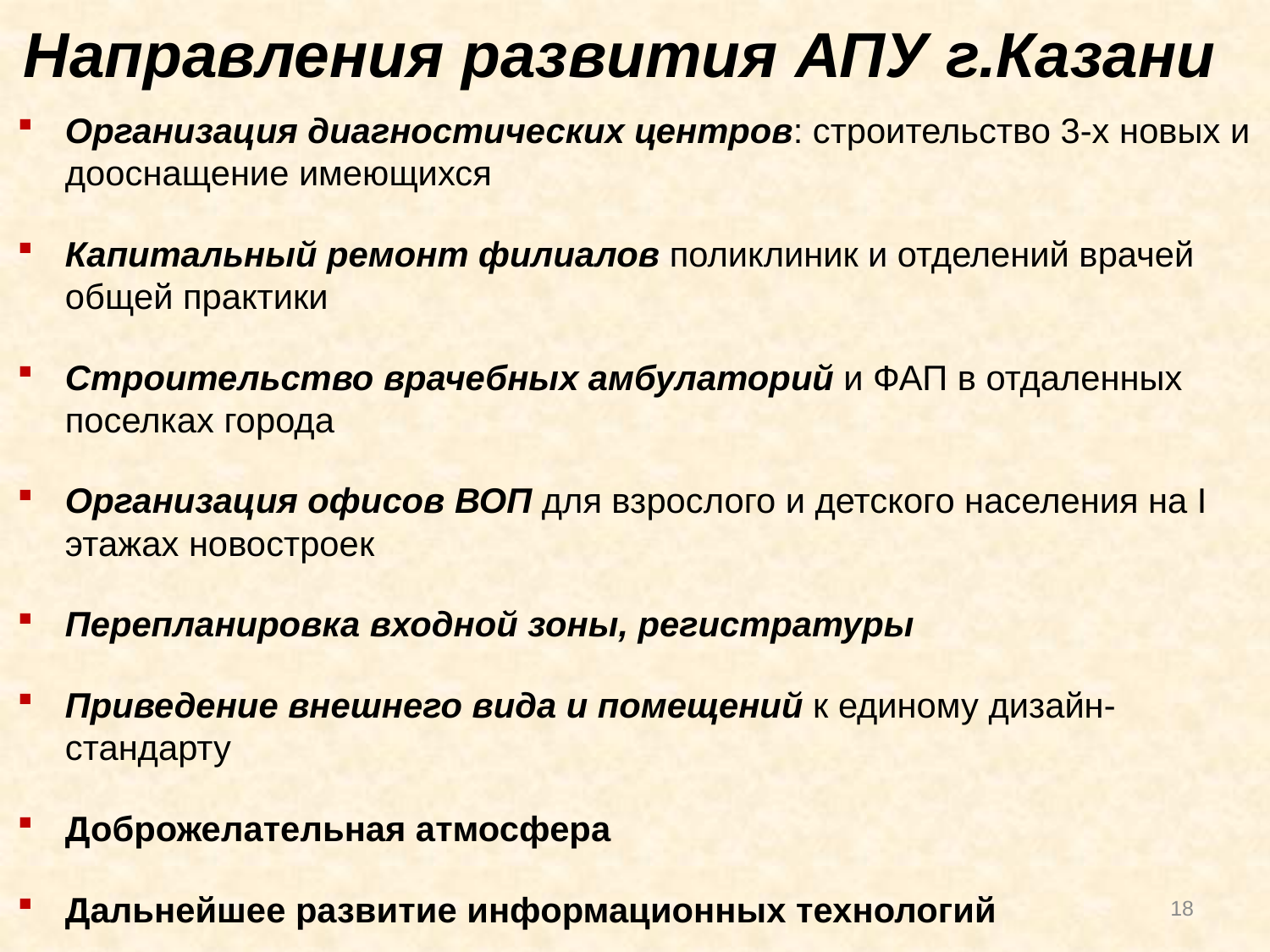

Направления развития АПУ г.Казани
Организация диагностических центров: строительство 3-х новых и дооснащение имеющихся
Капитальный ремонт филиалов поликлиник и отделений врачей общей практики
Строительство врачебных амбулаторий и ФАП в отдаленных поселках города
Организация офисов ВОП для взрослого и детского населения на I этажах новостроек
Перепланировка входной зоны, регистратуры
Приведение внешнего вида и помещений к единому дизайн-стандарту
Доброжелательная атмосфера
Дальнейшее развитие информационных технологий

18